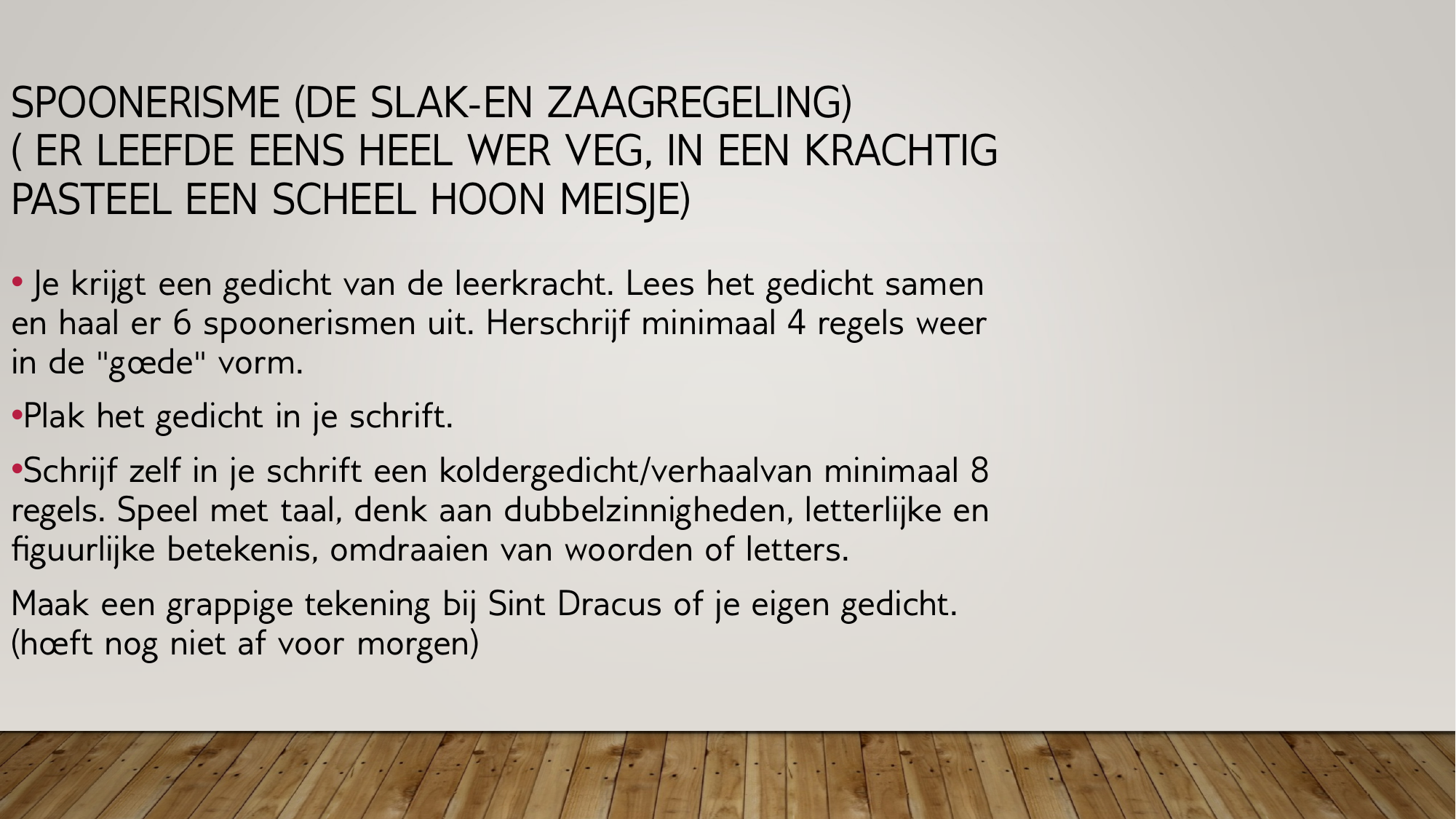

spoonerisme (De slak-en zaagregeling)
( Er leefde eens heel wer veg, in een krachtig pasteel een scheel hoon meisje)
 Je krijgt een gedicht van de leerkracht. Lees het gedicht samen en haal er 6 spoonerismen uit. Herschrijf minimaal 4 regels weer in de "goede" vorm.
Plak het gedicht in je schrift.
Schrijf zelf in je schrift een koldergedicht/verhaalvan minimaal 8 regels. Speel met taal, denk aan dubbelzinnigheden, letterlijke en figuurlijke betekenis, omdraaien van woorden of letters.
Maak een grappige tekening bij Sint Dracus of je eigen gedicht. (hoeft nog niet af voor morgen)